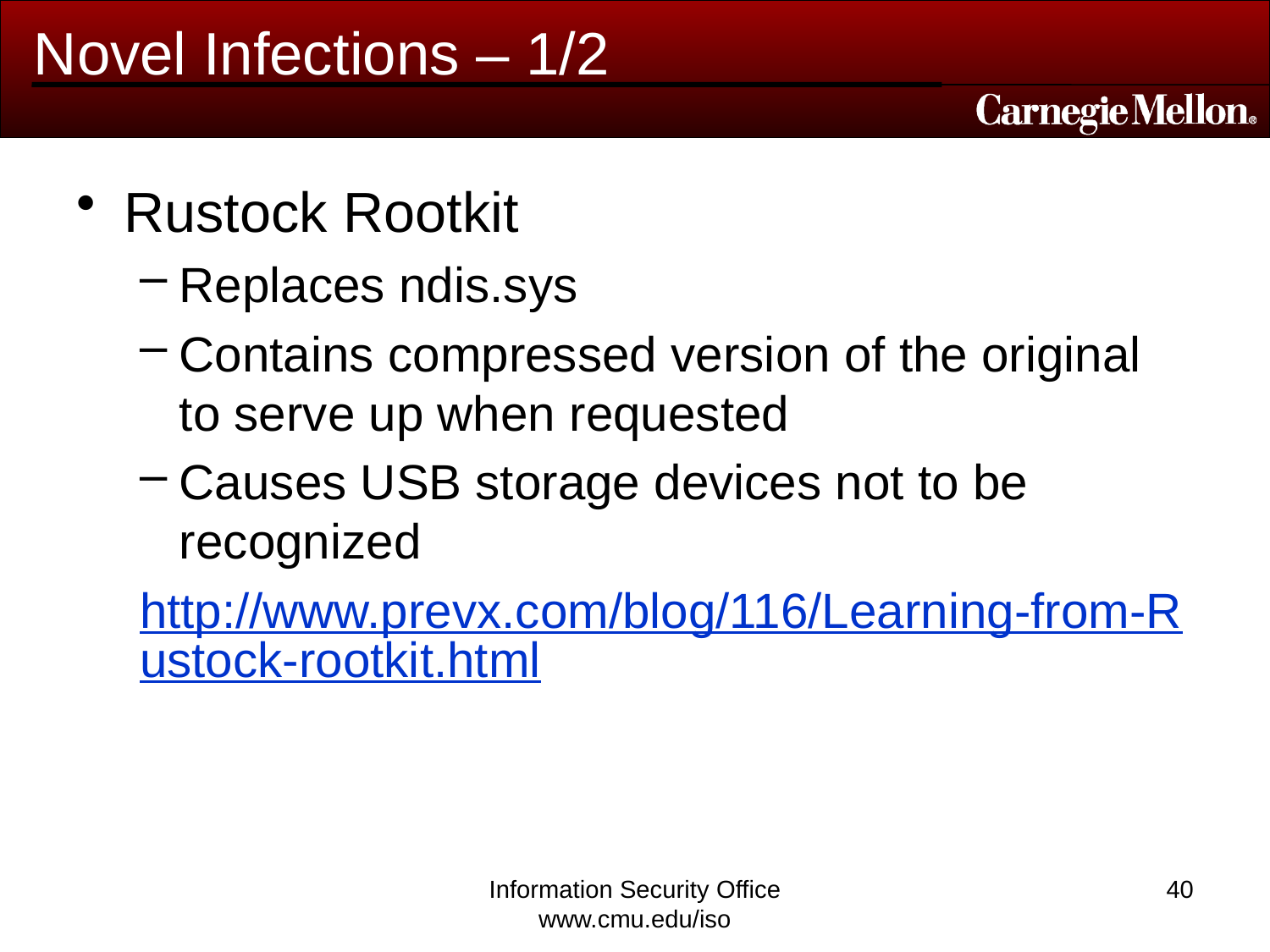

# Novel Infections – 1/2
Rustock Rootkit
Replaces ndis.sys
Contains compressed version of the original to serve up when requested
Causes USB storage devices not to be recognized
http://www.prevx.com/blog/116/Learning-from-Rustock-rootkit.html
Information Security Office
www.cmu.edu/iso

40